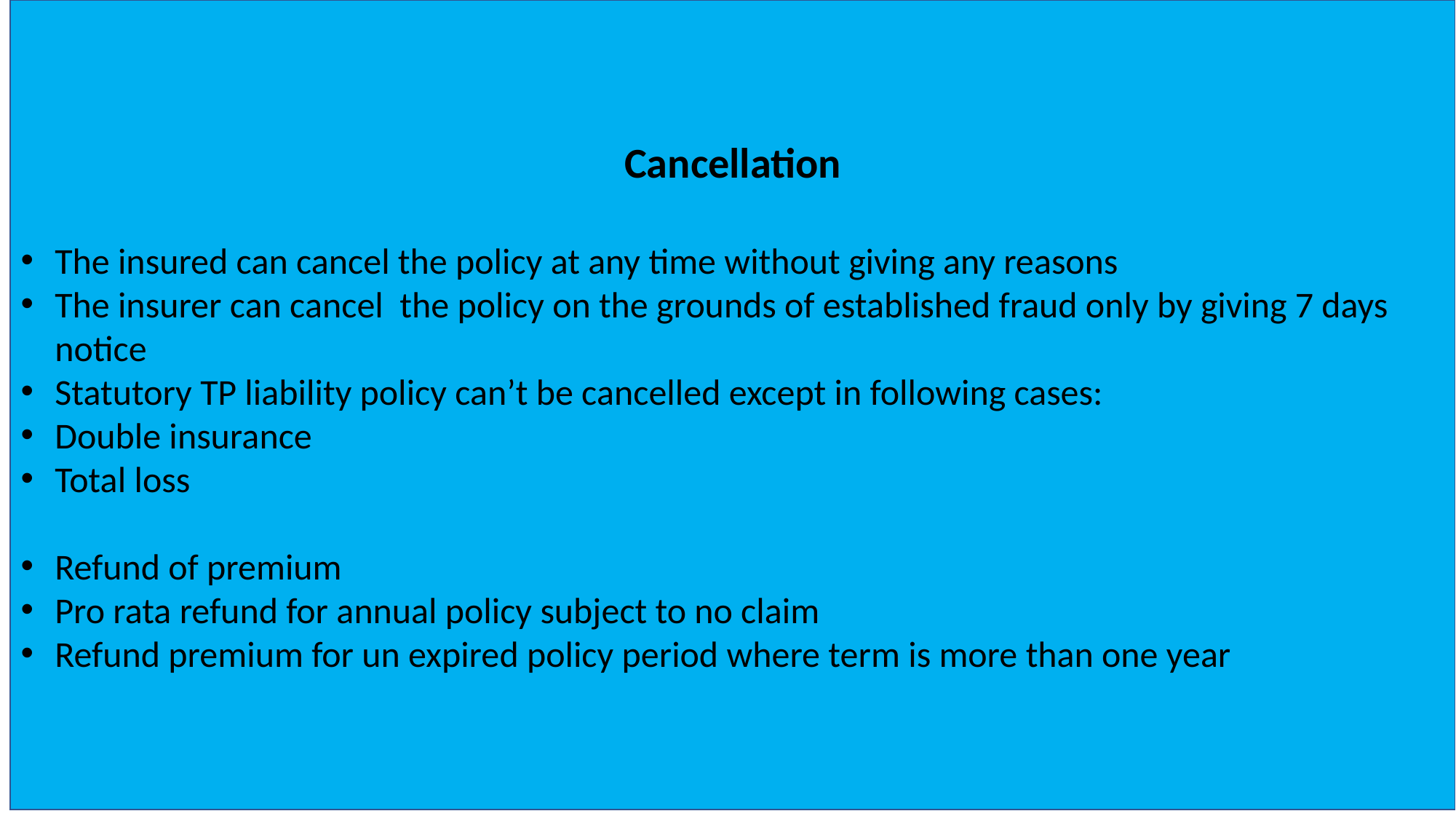

Cancellation

The insured can cancel the policy at any time without giving any reasons
The insurer can cancel  the policy on the grounds of established fraud only by giving 7 days notice
Statutory TP liability policy can’t be cancelled except in following cases:
Double insurance
Total loss

Refund of premium
Pro rata refund for annual policy subject to no claim
Refund premium for un expired policy period where term is more than one year